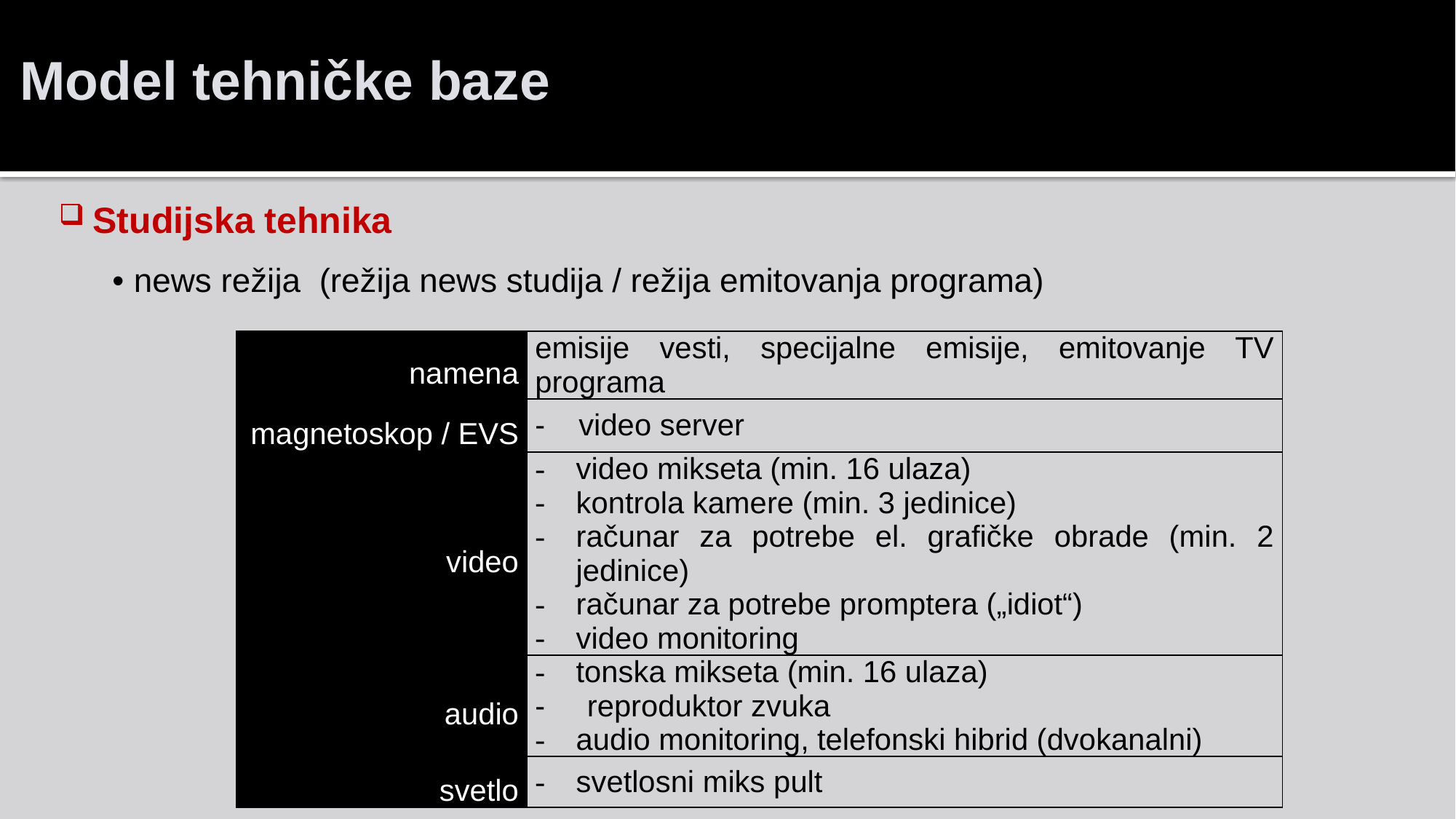

Model tehničke baze

Studijska tehnika

•	news režija  (režija news studija / režija emitovanja programa)

| namena | emisije vesti, specijalne emisije, emitovanje TV programa |
| --- | --- |
| magnetoskop / EVS | - video server |
| video | video mikseta (min. 16 ulaza) kontrola kamere (min. 3 jedinice) računar za potrebe el. grafičke obrade (min. 2 jedinice) računar za potrebe promptera („idiot“) video monitoring |
| audio | tonska mikseta (min. 16 ulaza) - reproduktor zvuka audio monitoring, telefonski hibrid (dvokanalni) |
| svetlo | svetlosni miks pult |